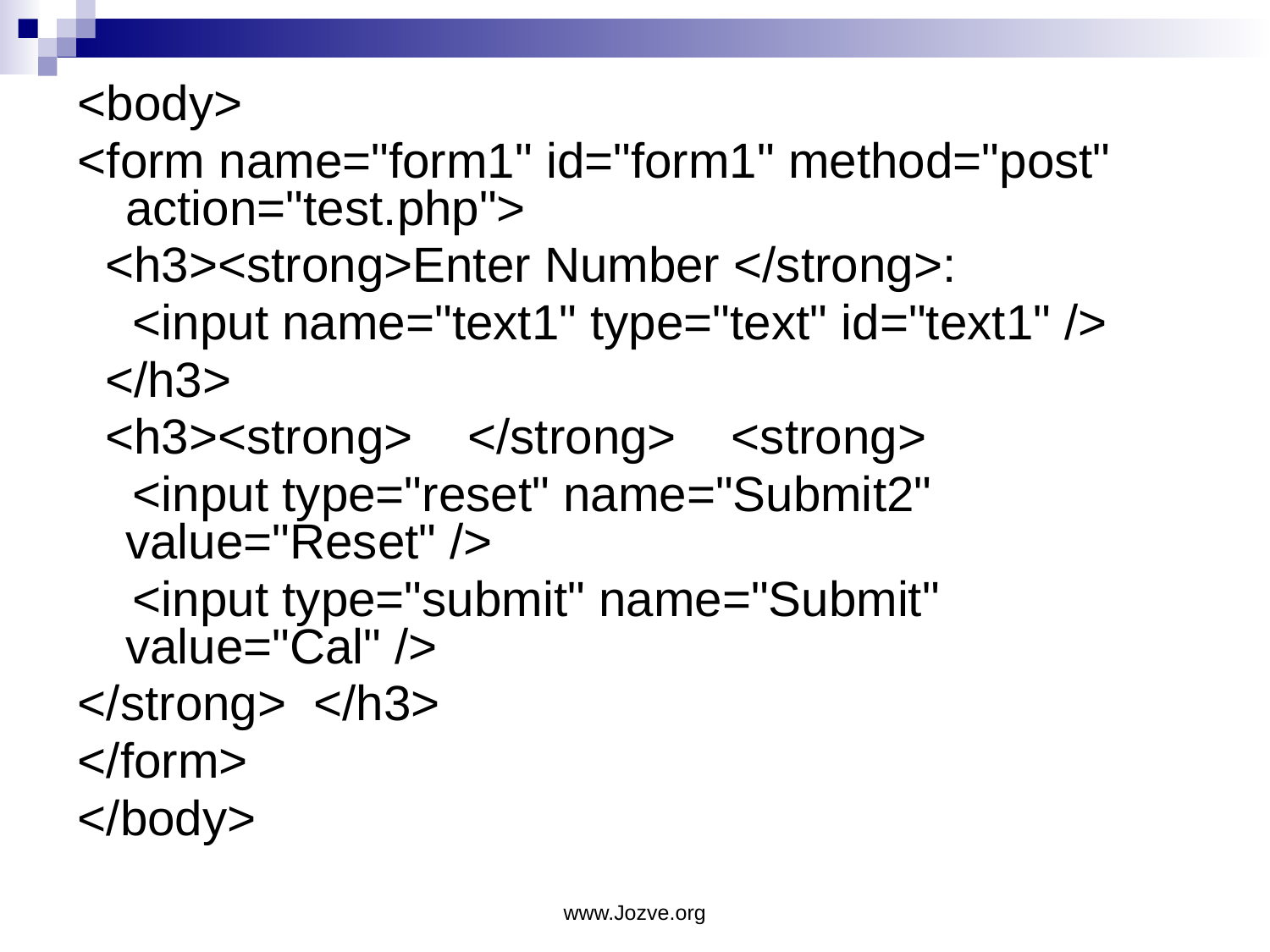

<body>
<form name="form1" id="form1" method="post" action="test.php">
  <h3><strong>Enter Number </strong>:
    <input name="text1" type="text" id="text1" />
  </h3>
  <h3><strong>    </strong>    <strong>
    <input type="reset" name="Submit2" value="Reset" />
    <input type="submit" name="Submit" value="Cal" />
</strong>  </h3>
</form>
</body>

www.Jozve.org